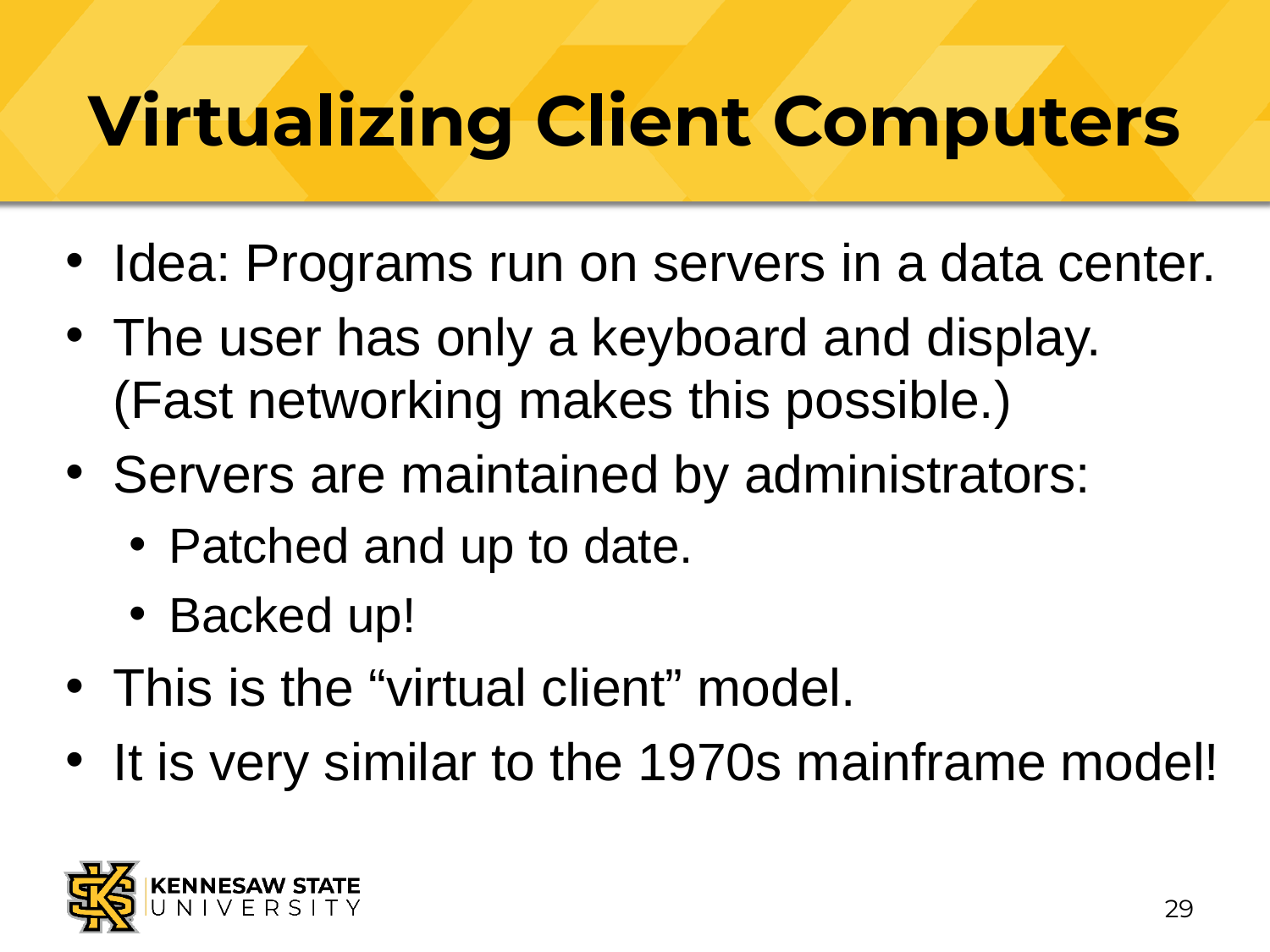

# Virtualizing Client Computers
Idea: Programs run on servers in a data center.
The user has only a keyboard and display.
(Fast networking makes this possible.)
Servers are maintained by administrators:
Patched and up to date.
Backed up!
This is the “virtual client” model.
It is very similar to the 1970s mainframe model!
29